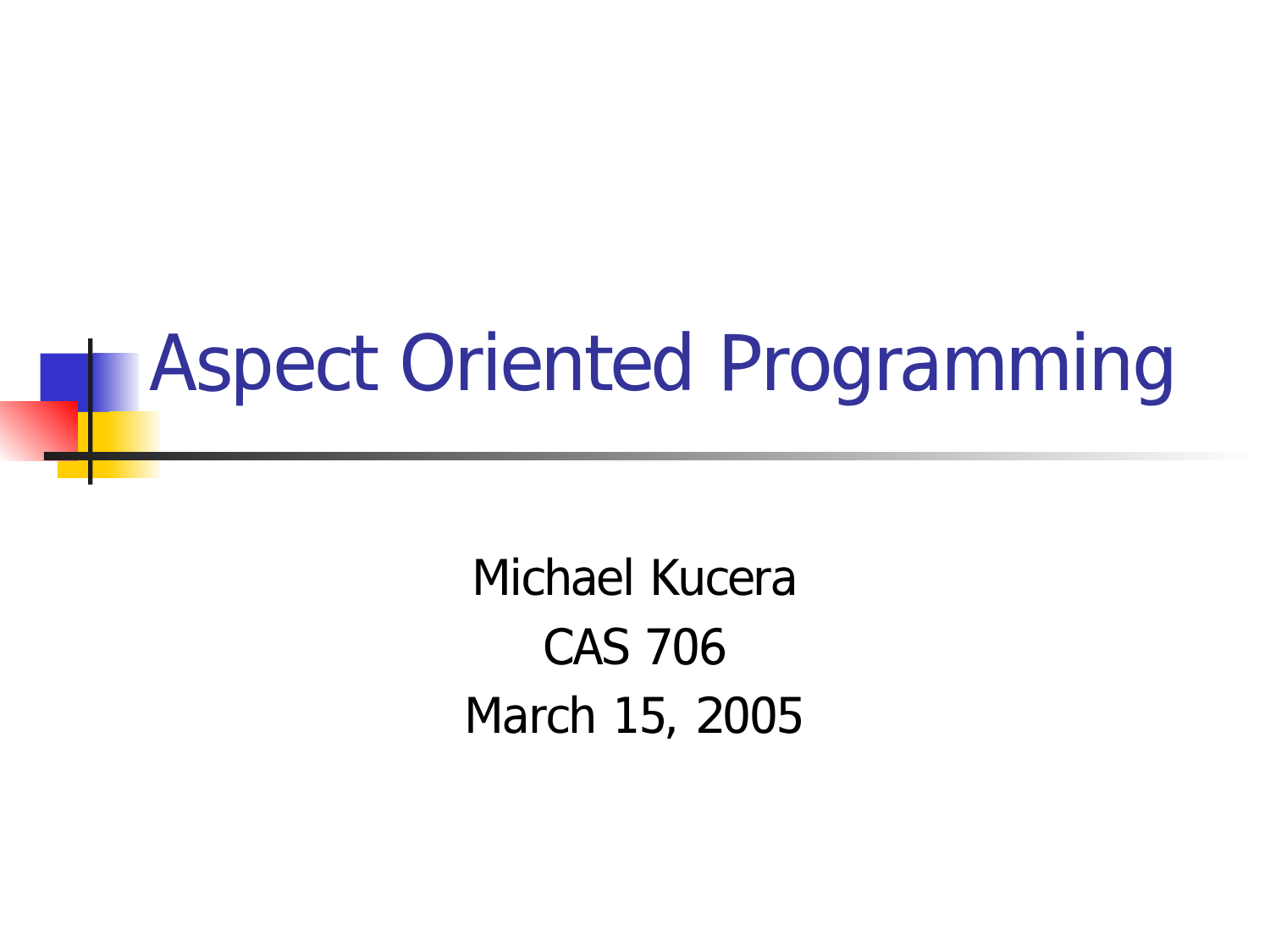

# Aspect Oriented Programming
Michael Kucera
CAS 706
March 15, 2005